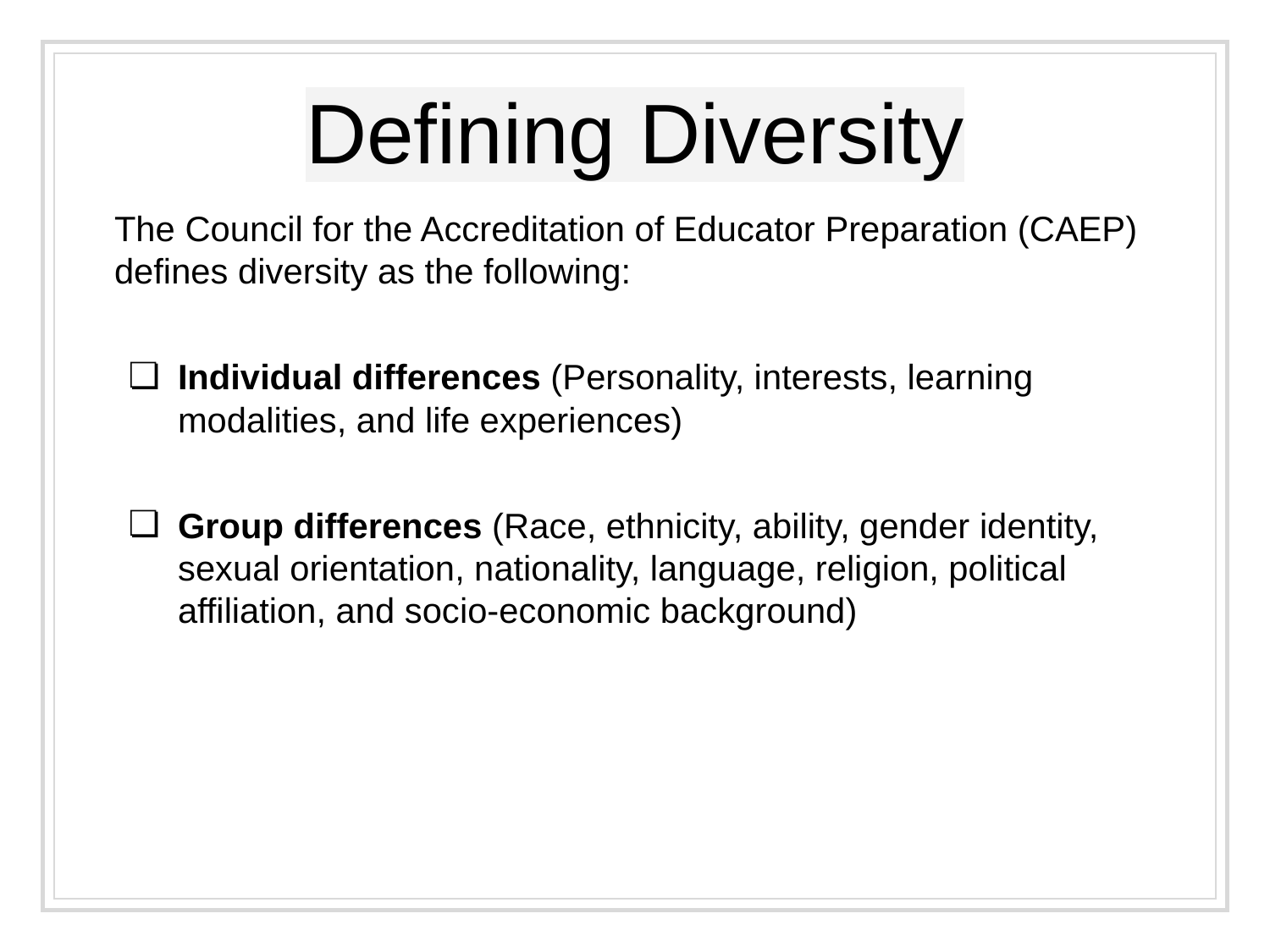

# Defining Diversity
The Council for the Accreditation of Educator Preparation (CAEP) defines diversity as the following:

Individual differences (Personality, interests, learning modalities, and life experiences)

Group differences (Race, ethnicity, ability, gender identity, sexual orientation, nationality, language, religion, political affiliation, and socio-economic background)